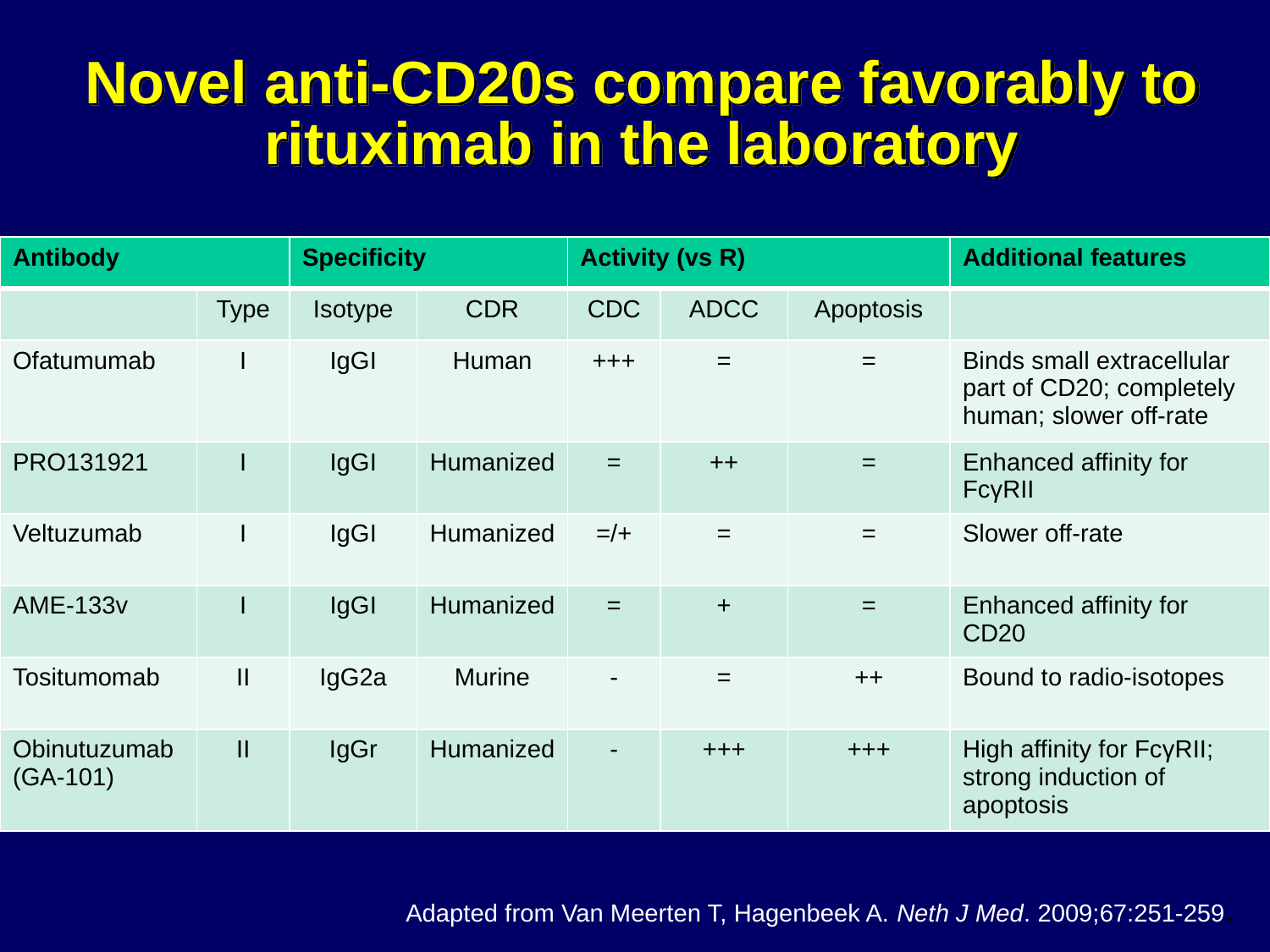

# Novel anti-CD20s compare favorably to rituximab in the laboratory
| Antibody |  | Specificity |  | Activity (vs R) |  |  | Additional features |
| --- | --- | --- | --- | --- | --- | --- | --- |
|  | Type | Isotype | CDR | CDC | ADCC | Apoptosis |  |
| Ofatumumab | I | IgGI | Human | +++ | = | = | Binds small extracellular part of CD20; completely human; slower off-rate |
| PRO131921 | I | IgGI | Humanized | = | ++ | = | Enhanced affinity for FcγRII |
| Veltuzumab | I | IgGI | Humanized | =/+ | = | = | Slower off-rate |
| AME-133v | I | IgGI | Humanized | = | + | = | Enhanced affinity for CD20 |
| Tositumomab | II | IgG2a | Murine | - | = | ++ | Bound to radio-isotopes |
| Obinutuzumab (GA-101) | II | IgGr | Humanized | - | +++ | +++ | High affinity for FcγRII; strong induction of apoptosis |
Adapted from Van Meerten T, Hagenbeek A. Neth J Med. 2009;67:251-259.